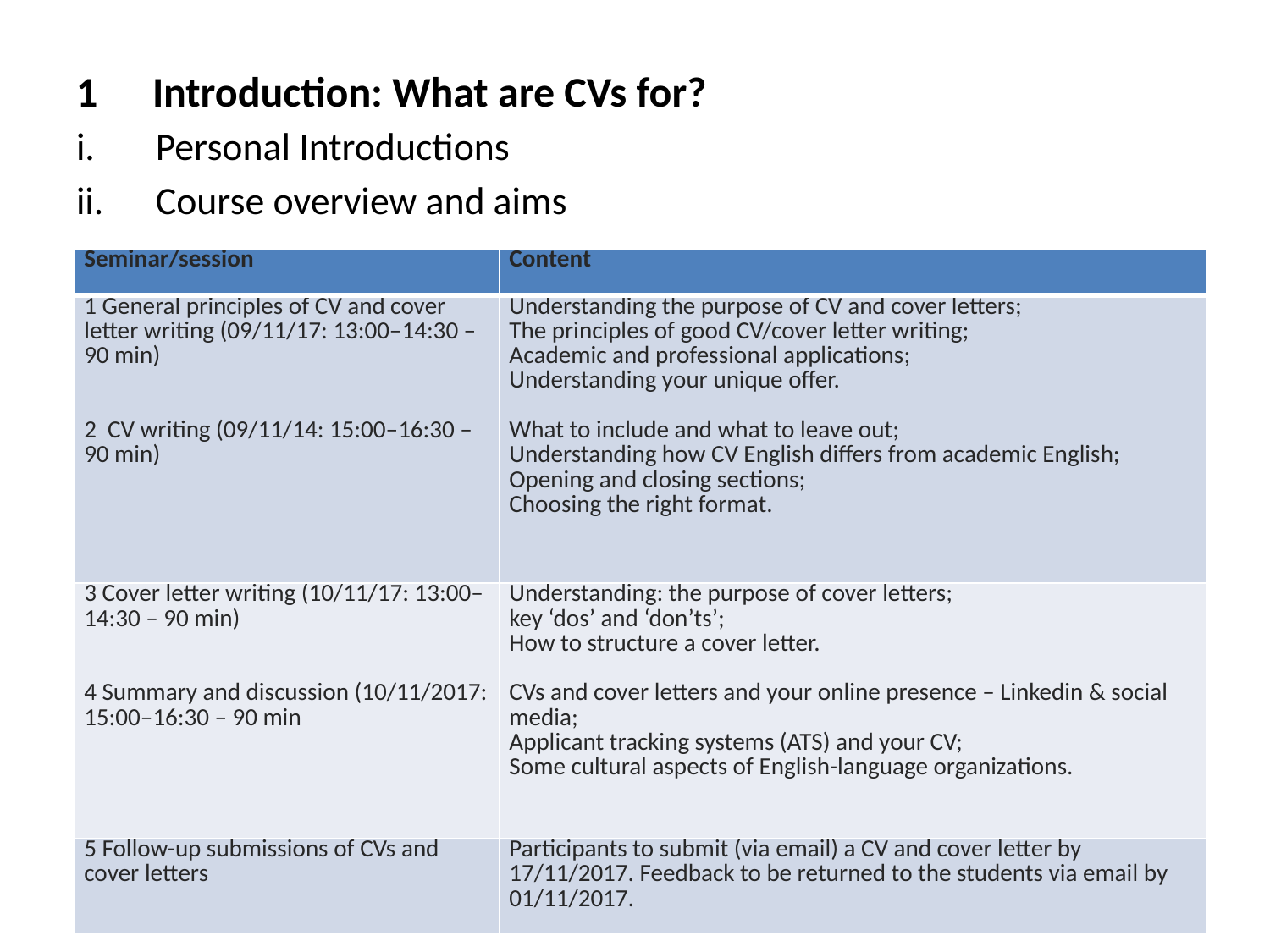

# 1	Introduction: What are CVs for?
Personal Introductions
Course overview and aims

| Seminar/session | Content |
| --- | --- |
| 1 General principles of CV and cover letter writing (09/11/17: 13:00–14:30 – 90 min) 2 CV writing (09/11/14: 15:00–16:30 – 90 min) | Understanding the purpose of CV and cover letters; The principles of good CV/cover letter writing; Academic and professional applications; Understanding your unique offer. What to include and what to leave out;  Understanding how CV English differs from academic English; Opening and closing sections; Choosing the right format. |
| 3 Cover letter writing (10/11/17: 13:00–14:30 – 90 min) 4 Summary and discussion (10/11/2017: 15:00–16:30 – 90 min | Understanding: the purpose of cover letters; key ‘dos’ and ‘don’ts’;  How to structure a cover letter. CVs and cover letters and your online presence – Linkedin & social media; Applicant tracking systems (ATS) and your CV; Some cultural aspects of English-language organizations. |
| 5 Follow-up submissions of CVs and cover letters | Participants to submit (via email) a CV and cover letter by 17/11/2017. Feedback to be returned to the students via email by 01/11/2017. |